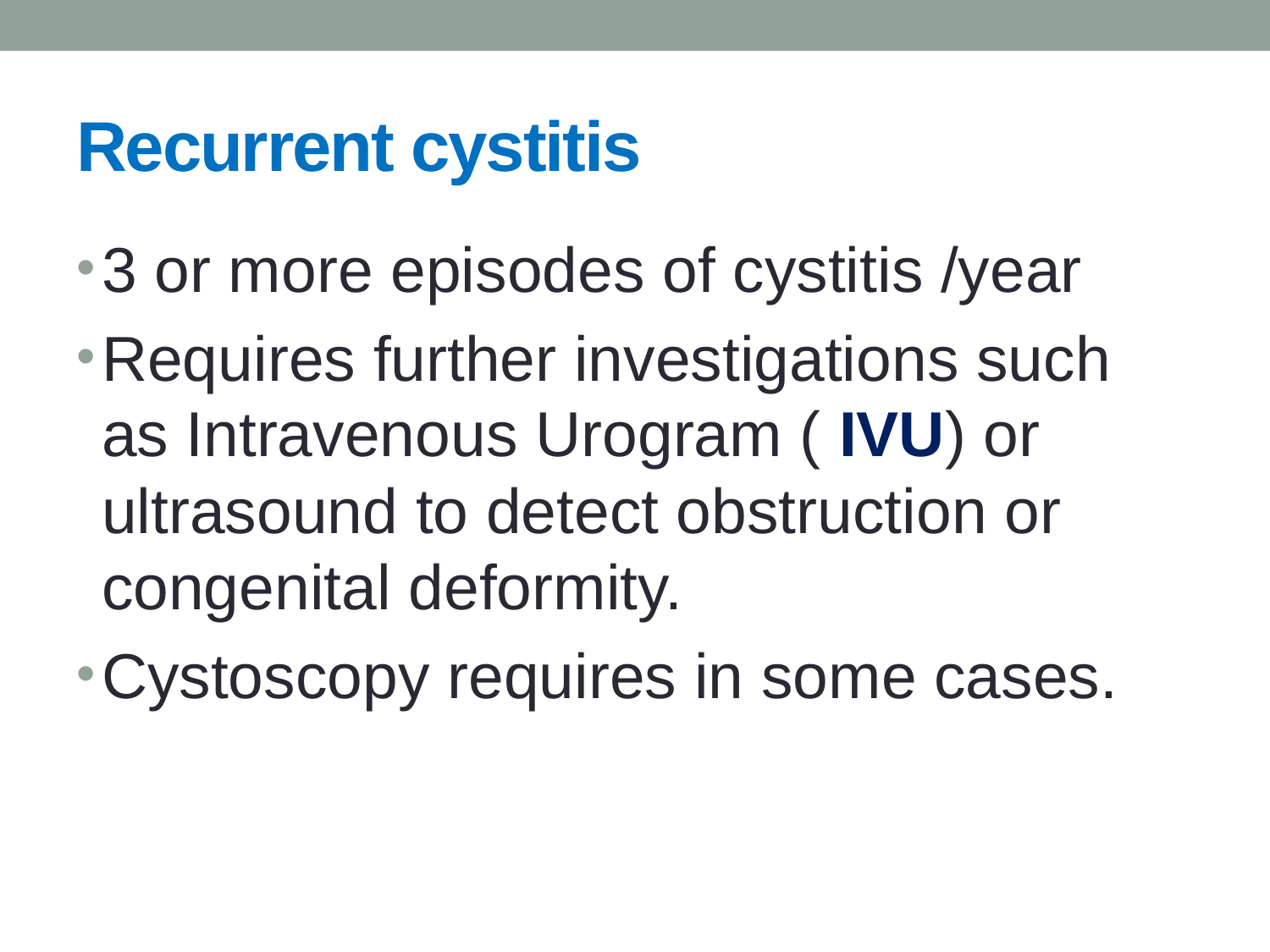

# Recurrent cystitis
3 or more episodes of cystitis /year
Requires further investigations such as Intravenous Urogram ( IVU) or ultrasound to detect obstruction or congenital deformity.
Cystoscopy requires in some cases.